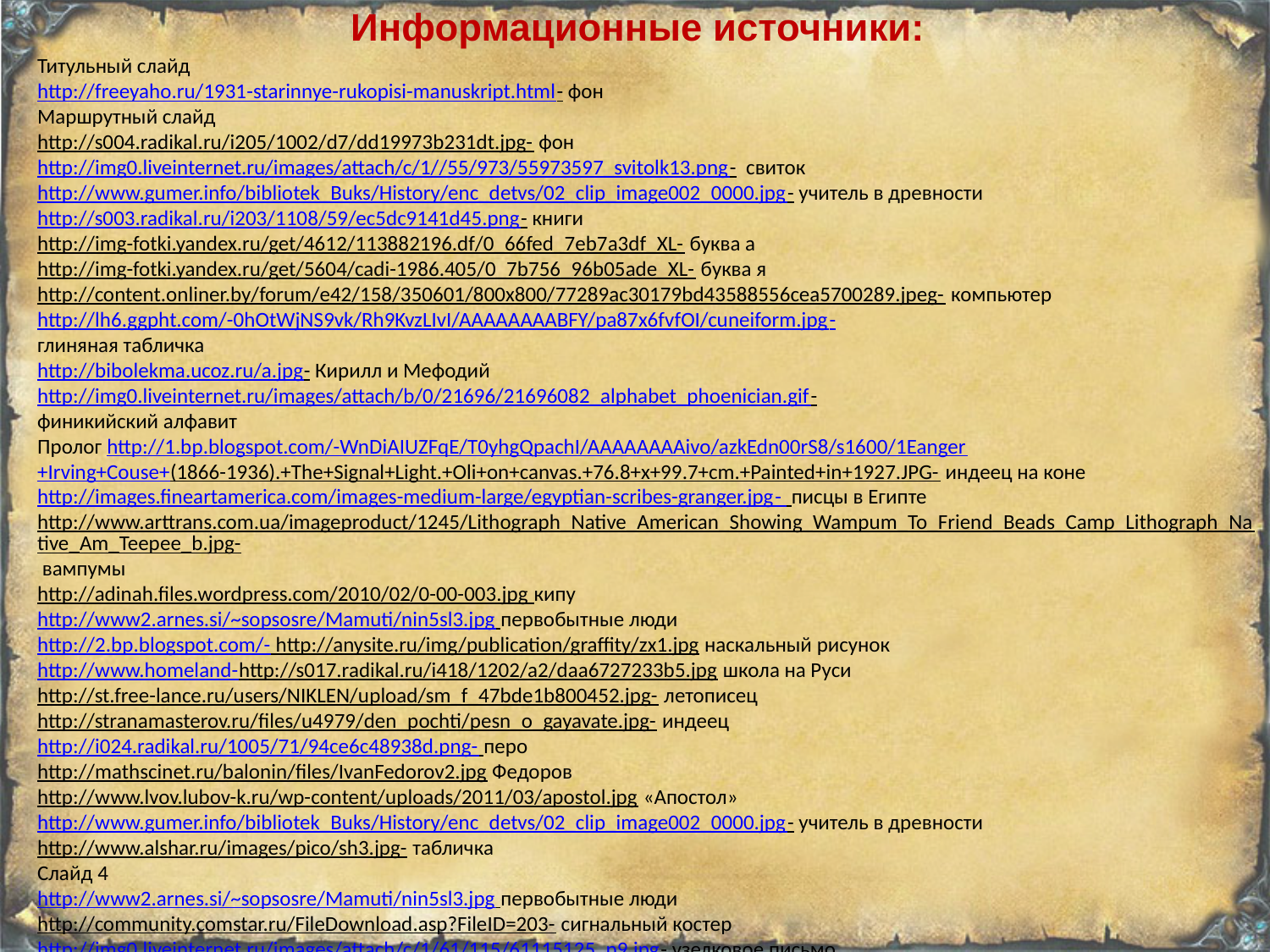

Информационные источники:
Титульный слайд
http://freeyaho.ru/1931-starinnye-rukopisi-manuskript.html- фон
Маршрутный слайд
http://s004.radikal.ru/i205/1002/d7/dd19973b231dt.jpg- фон
http://img0.liveinternet.ru/images/attach/c/1//55/973/55973597_svitolk13.png-  свиток
http://www.gumer.info/bibliotek_Buks/History/enc_detvs/02_clip_image002_0000.jpg- учитель в древности
http://s003.radikal.ru/i203/1108/59/ec5dc9141d45.png- книги
http://img-fotki.yandex.ru/get/4612/113882196.df/0_66fed_7eb7a3df_XL- буква а
http://img-fotki.yandex.ru/get/5604/cadi-1986.405/0_7b756_96b05ade_XL- буква я
http://content.onliner.by/forum/e42/158/350601/800x800/77289ac30179bd43588556cea5700289.jpeg- компьютер
http://lh6.ggpht.com/-0hOtWjNS9vk/Rh9KvzLIvI/AAAAAAAABFY/pa87x6fvfOI/cuneiform.jpg-
глиняная табличка
http://bibolekma.ucoz.ru/a.jpg- Кирилл и Мефодий
http://img0.liveinternet.ru/images/attach/b/0/21696/21696082_alphabet_phoenician.gif-
финикийский алфавит
Пролог http://1.bp.blogspot.com/-WnDiAIUZFqE/T0yhgQpachI/AAAAAAAAivo/azkEdn00rS8/s1600/1Eanger
+Irving+Couse+(1866-1936).+The+Signal+Light.+Oli+on+canvas.+76.8+x+99.7+cm.+Painted+in+1927.JPG- индеец на коне
http://images.fineartamerica.com/images-medium-large/egyptian-scribes-granger.jpg-  писцы в Египте
http://www.arttrans.com.ua/imageproduct/1245/Lithograph_Native_American_Showing_Wampum_To_Friend_Beads_Camp_Lithograph_Native_Am_Teepee_b.jpg- вампумы
http://adinah.files.wordpress.com/2010/02/0-00-003.jpg кипу
http://www2.arnes.si/~sopsosre/Mamuti/nin5sl3.jpg первобытные люди
http://2.bp.blogspot.com/- http://anysite.ru/img/publication/graffity/zx1.jpg наскальный рисунок
http://www.homeland-http://s017.radikal.ru/i418/1202/a2/daa6727233b5.jpg школа на Руси
http://st.free-lance.ru/users/NIKLEN/upload/sm_f_47bde1b800452.jpg- летописец
http://stranamasterov.ru/files/u4979/den_pochti/pesn_o_gayavate.jpg- индеец
http://i024.radikal.ru/1005/71/94ce6c48938d.png- перо
http://mathscinet.ru/balonin/files/IvanFedorov2.jpg Федоров
http://www.lvov.lubov-k.ru/wp-content/uploads/2011/03/apostol.jpg «Апостол»
http://www.gumer.info/bibliotek_Buks/History/enc_detvs/02_clip_image002_0000.jpg- учитель в древности
http://www.alshar.ru/images/pico/sh3.jpg- табличка
Слайд 4
http://www2.arnes.si/~sopsosre/Mamuti/nin5sl3.jpg первобытные люди
http://community.comstar.ru/FileDownload.asp?FileID=203- сигнальный костер
http://img0.liveinternet.ru/images/attach/c/1/61/115/61115125_p9.jpg- узелковое письмо